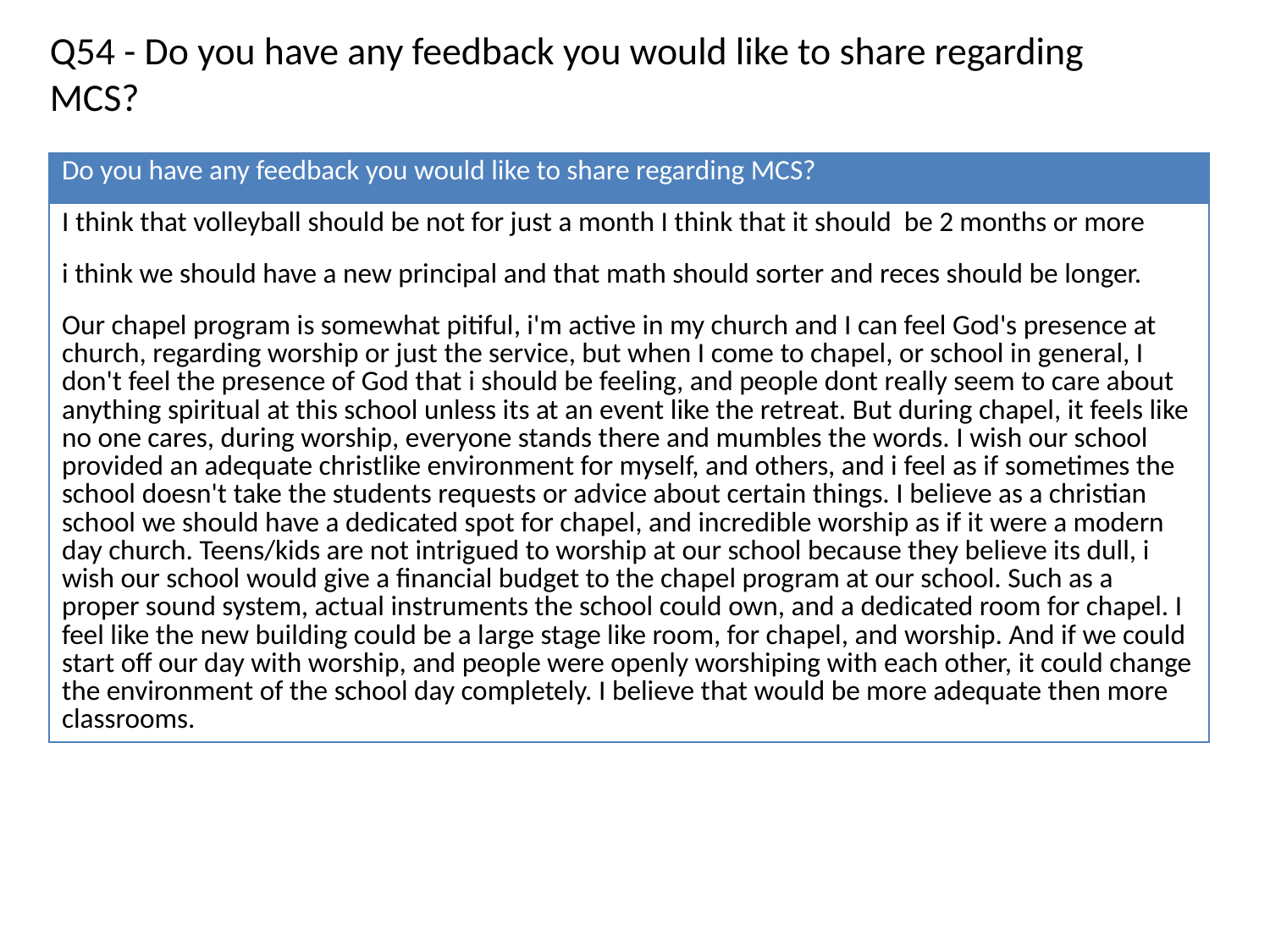

Q54 - Do you have any feedback you would like to share regarding MCS?
| Do you have any feedback you would like to share regarding MCS? |
| --- |
| I think that volleyball should be not for just a month I think that it should be 2 months or more |
| i think we should have a new principal and that math should sorter and reces should be longer. |
| Our chapel program is somewhat pitiful, i'm active in my church and I can feel God's presence at church, regarding worship or just the service, but when I come to chapel, or school in general, I don't feel the presence of God that i should be feeling, and people dont really seem to care about anything spiritual at this school unless its at an event like the retreat. But during chapel, it feels like no one cares, during worship, everyone stands there and mumbles the words. I wish our school provided an adequate christlike environment for myself, and others, and i feel as if sometimes the school doesn't take the students requests or advice about certain things. I believe as a christian school we should have a dedicated spot for chapel, and incredible worship as if it were a modern day church. Teens/kids are not intrigued to worship at our school because they believe its dull, i wish our school would give a financial budget to the chapel program at our school. Such as a proper sound system, actual instruments the school could own, and a dedicated room for chapel. I feel like the new building could be a large stage like room, for chapel, and worship. And if we could start off our day with worship, and people were openly worshiping with each other, it could change the environment of the school day completely. I believe that would be more adequate then more classrooms. |